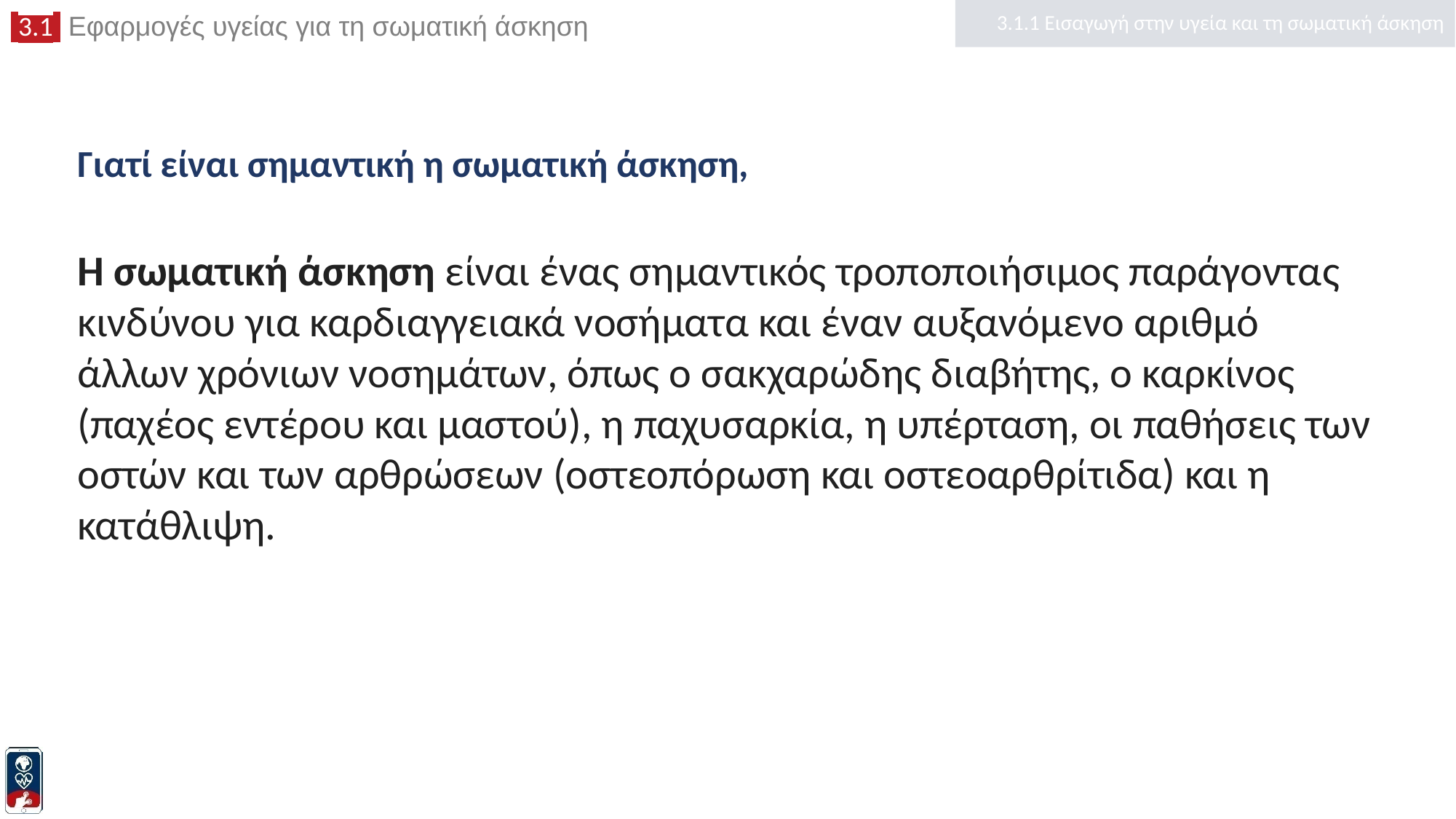

3.1.1 Εισαγωγή στην υγεία και τη σωματική άσκηση
# Γιατί είναι σημαντική η σωματική άσκηση,
Η σωματική άσκηση είναι ένας σημαντικός τροποποιήσιμος παράγοντας κινδύνου για καρδιαγγειακά νοσήματα και έναν αυξανόμενο αριθμό άλλων χρόνιων νοσημάτων, όπως ο σακχαρώδης διαβήτης, ο καρκίνος (παχέος εντέρου και μαστού), η παχυσαρκία, η υπέρταση, οι παθήσεις των οστών και των αρθρώσεων (οστεοπόρωση και οστεοαρθρίτιδα) και η κατάθλιψη.